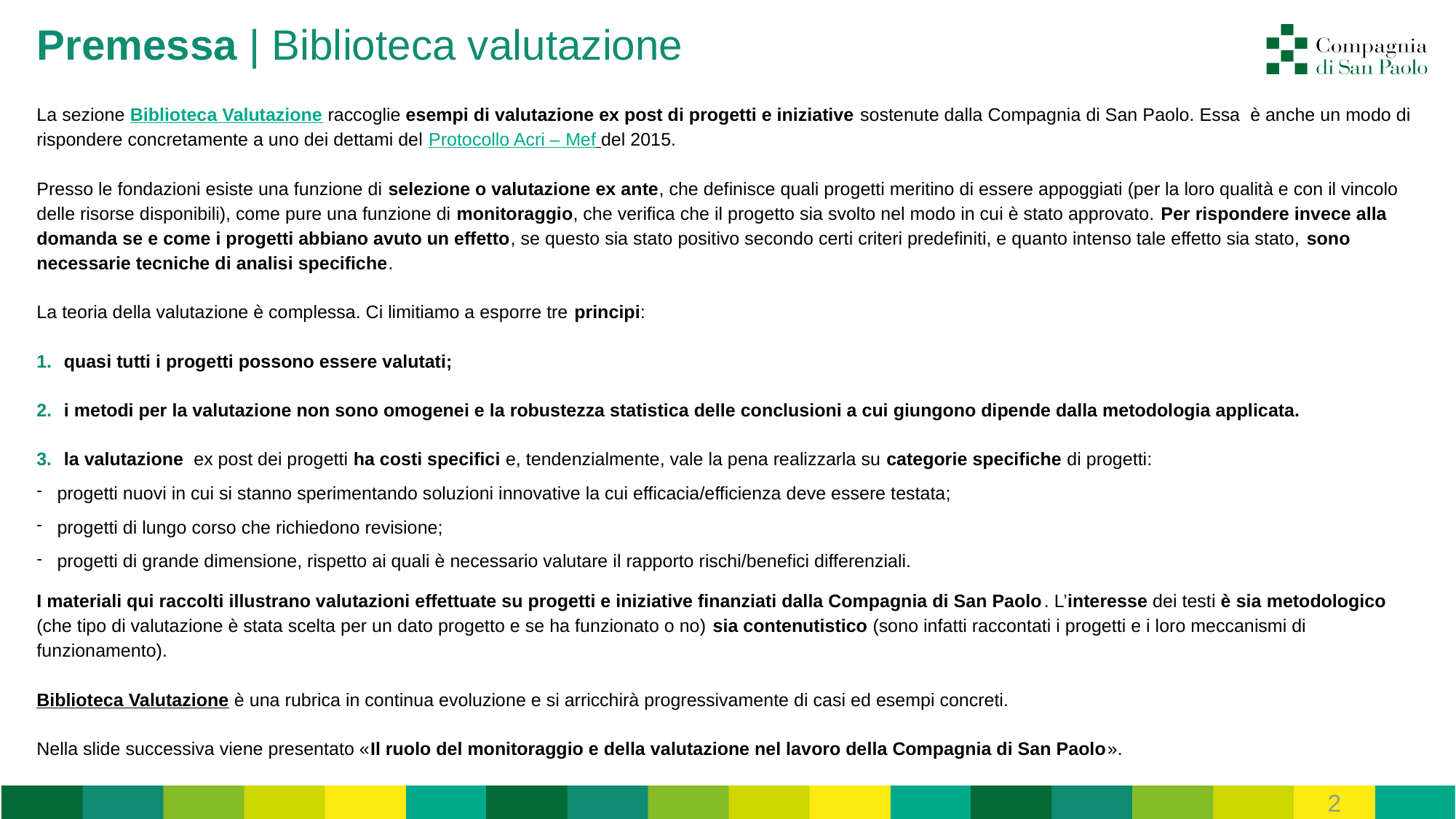

# Premessa | Biblioteca valutazione
La sezione Biblioteca Valutazione raccoglie esempi di valutazione ex post di progetti e iniziative sostenute dalla Compagnia di San Paolo. Essa  è anche un modo di rispondere concretamente a uno dei dettami del Protocollo Acri – Mef del 2015.
Presso le fondazioni esiste una funzione di selezione o valutazione ex ante, che definisce quali progetti meritino di essere appoggiati (per la loro qualità e con il vincolo delle risorse disponibili), come pure una funzione di monitoraggio, che verifica che il progetto sia svolto nel modo in cui è stato approvato. Per rispondere invece alla domanda se e come i progetti abbiano avuto un effetto, se questo sia stato positivo secondo certi criteri predefiniti, e quanto intenso tale effetto sia stato, sono necessarie tecniche di analisi specifiche.
La teoria della valutazione è complessa. Ci limitiamo a esporre tre principi:
quasi tutti i progetti possono essere valutati;
i metodi per la valutazione non sono omogenei e la robustezza statistica delle conclusioni a cui giungono dipende dalla metodologia applicata.
la valutazione  ex post dei progetti ha costi specifici e, tendenzialmente, vale la pena realizzarla su categorie specifiche di progetti:
progetti nuovi in cui si stanno sperimentando soluzioni innovative la cui efficacia/efficienza deve essere testata;
progetti di lungo corso che richiedono revisione;
progetti di grande dimensione, rispetto ai quali è necessario valutare il rapporto rischi/benefici differenziali.
I materiali qui raccolti illustrano valutazioni effettuate su progetti e iniziative finanziati dalla Compagnia di San Paolo. L’interesse dei testi è sia metodologico (che tipo di valutazione è stata scelta per un dato progetto e se ha funzionato o no) sia contenutistico (sono infatti raccontati i progetti e i loro meccanismi di funzionamento).
Biblioteca Valutazione è una rubrica in continua evoluzione e si arricchirà progressivamente di casi ed esempi concreti.
Nella slide successiva viene presentato «Il ruolo del monitoraggio e della valutazione nel lavoro della Compagnia di San Paolo».
2